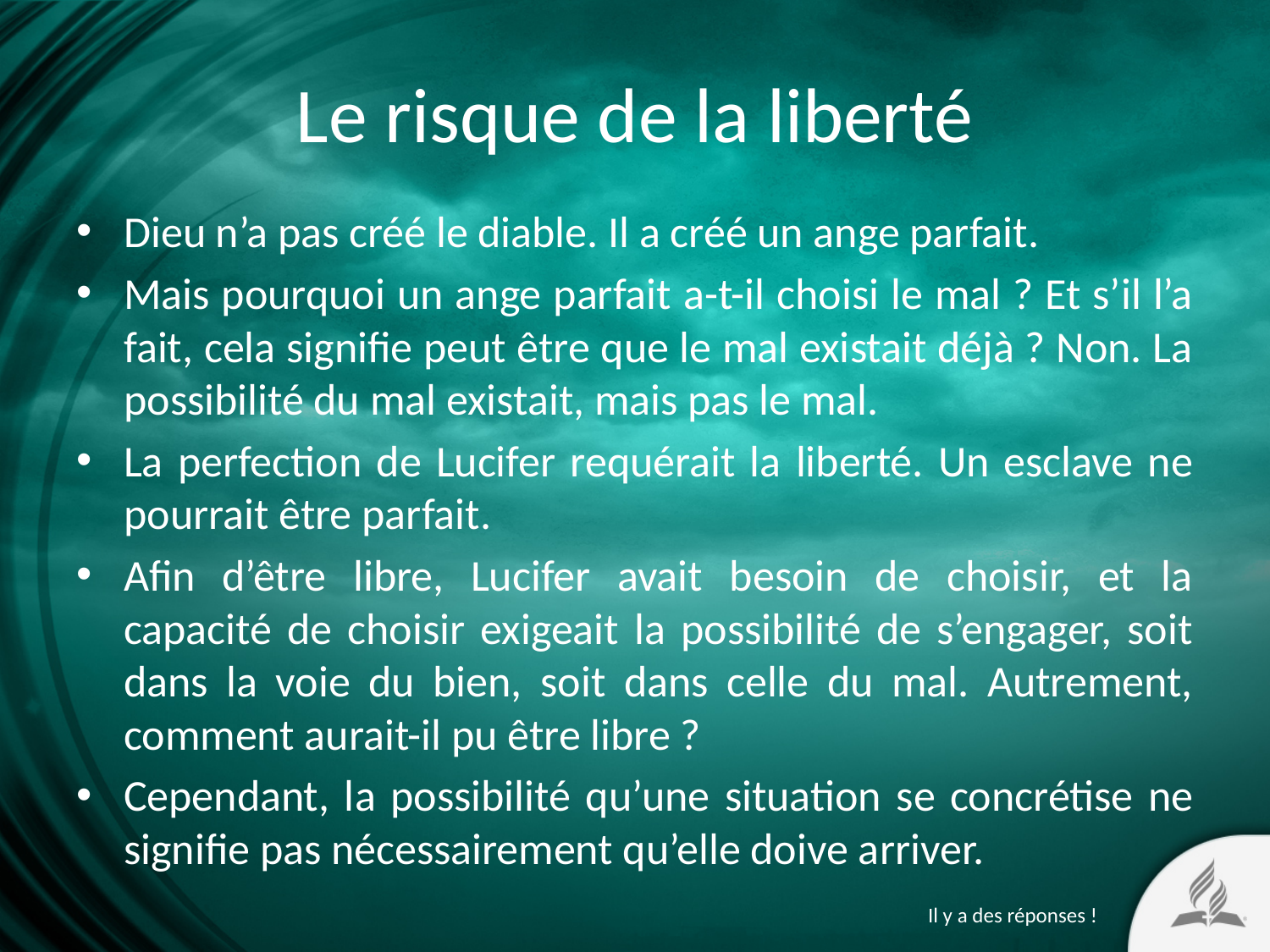

# Le risque de la liberté
Dieu n’a pas créé le diable. Il a créé un ange parfait.
Mais pourquoi un ange parfait a-t-il choisi le mal ? Et s’il l’a fait, cela signiﬁe peut être que le mal existait déjà ? Non. La possibilité du mal existait, mais pas le mal.
La perfection de Lucifer requérait la liberté. Un esclave ne pourrait être parfait.
Aﬁn d’être libre, Lucifer avait besoin de choisir, et la capacité de choisir exigeait la possibilité de s’engager, soit dans la voie du bien, soit dans celle du mal. Autrement, comment aurait-il pu être libre ?
Cependant, la possibilité qu’une situation se concrétise ne signiﬁe pas nécessairement qu’elle doive arriver.
Il y a des réponses !